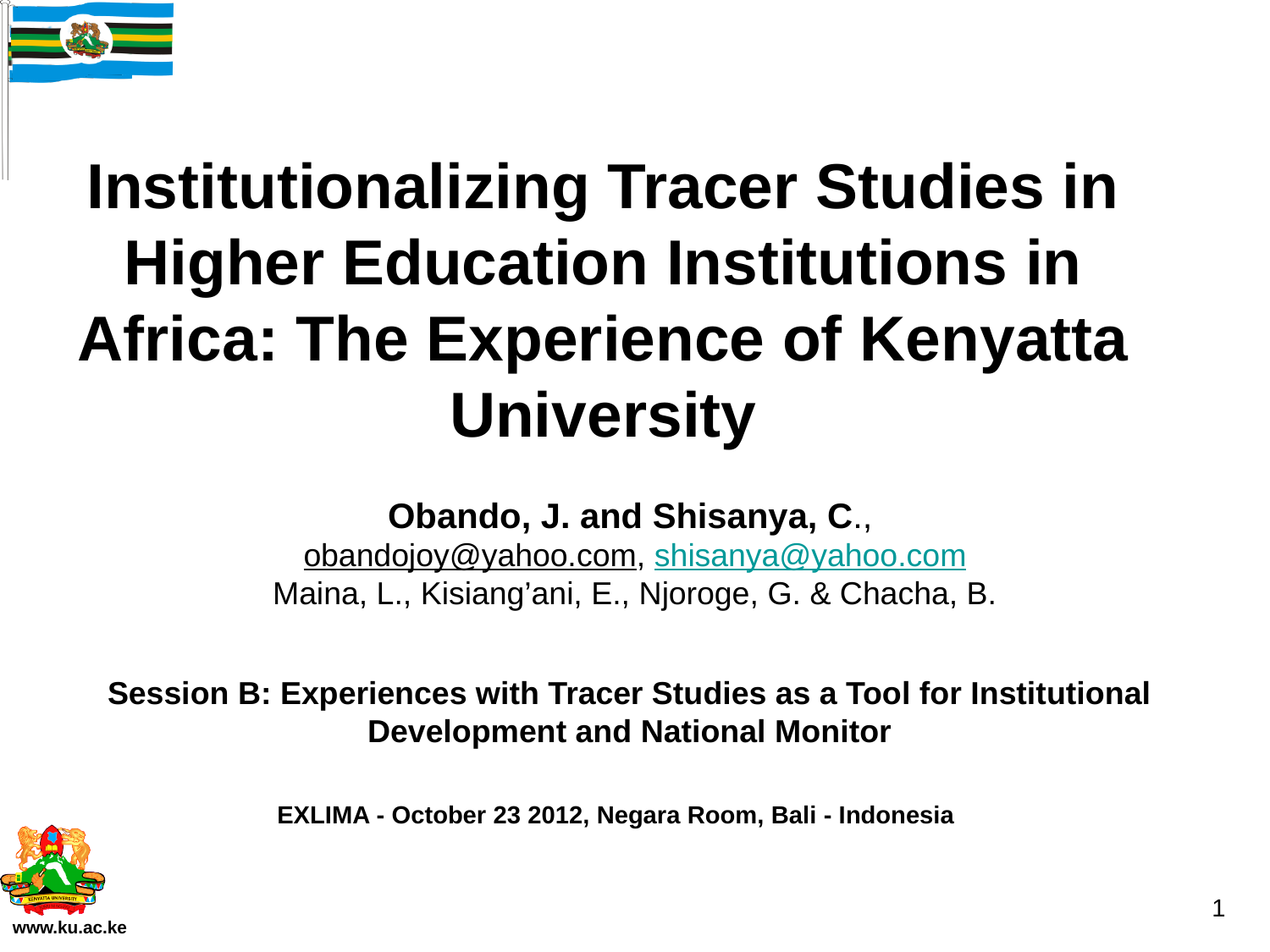

# Institutionalizing Tracer Studies in Higher Education Institutions in Africa: The Experience of Kenyatta University
Obando, J. and Shisanya, C.,
obandojoy@yahoo.com, shisanya@yahoo.com
Maina, L., Kisiang’ani, E., Njoroge, G. & Chacha, B.

Session B: Experiences with Tracer Studies as a Tool for Institutional Development and National Monitor

EXLIMA - October 23 2012, Negara Room, Bali - Indonesia
1